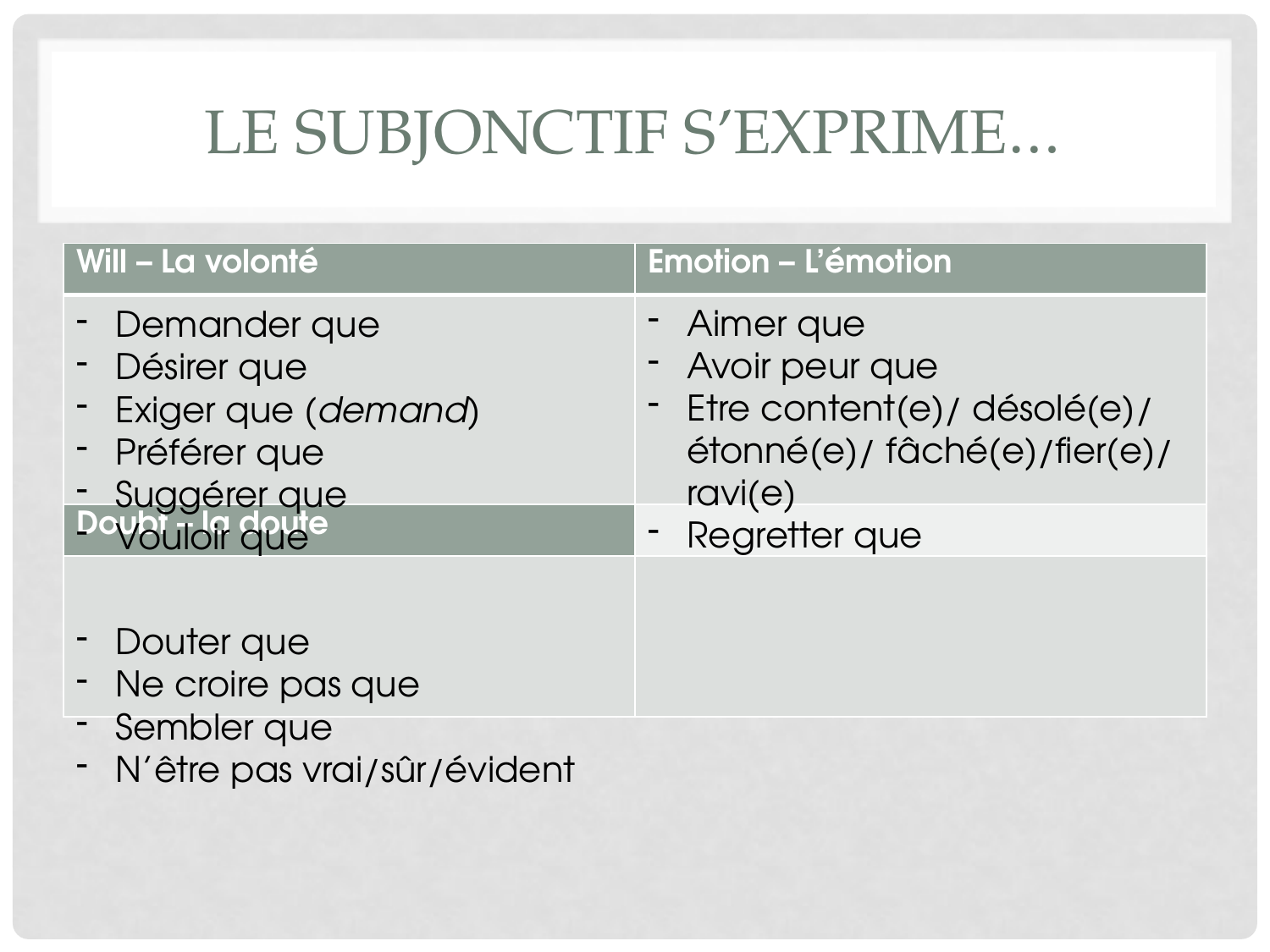

# Le subjonctif s’Exprime…
| Will – La volonté | Emotion – L’émotion |
| --- | --- |
|  |  |
| Doubt – la doute |  |
|  |  |
Aimer que
Avoir peur que
Etre content(e)/ désolé(e)/ étonné(e)/ fâché(e)/fier(e)/ ravi(e)
Regretter que

Demander que
Désirer que
Exiger que (demand)
Préférer que
Suggérer que
Vouloir que

Douter que
Ne croire pas que
Sembler que
N’être pas vrai/sûr/évident